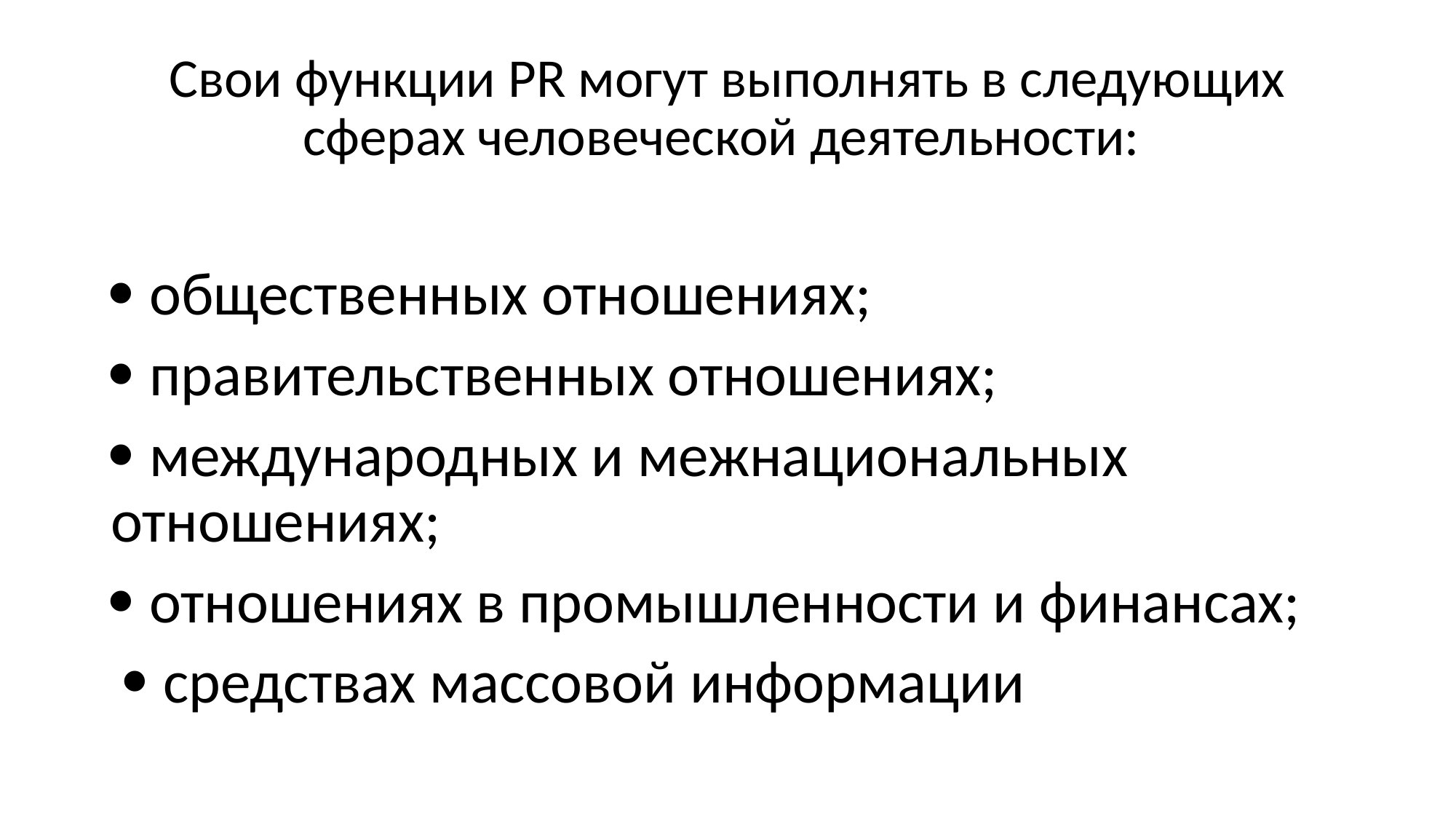

# Свои функции PR могут выполнять в следующих сферах человеческой деятельности:
• общественных отношениях;
• правительственных отношениях;
• международных и межнациональных отношениях;
• отношениях в промышленности и финансах;
 • средствах массовой информации